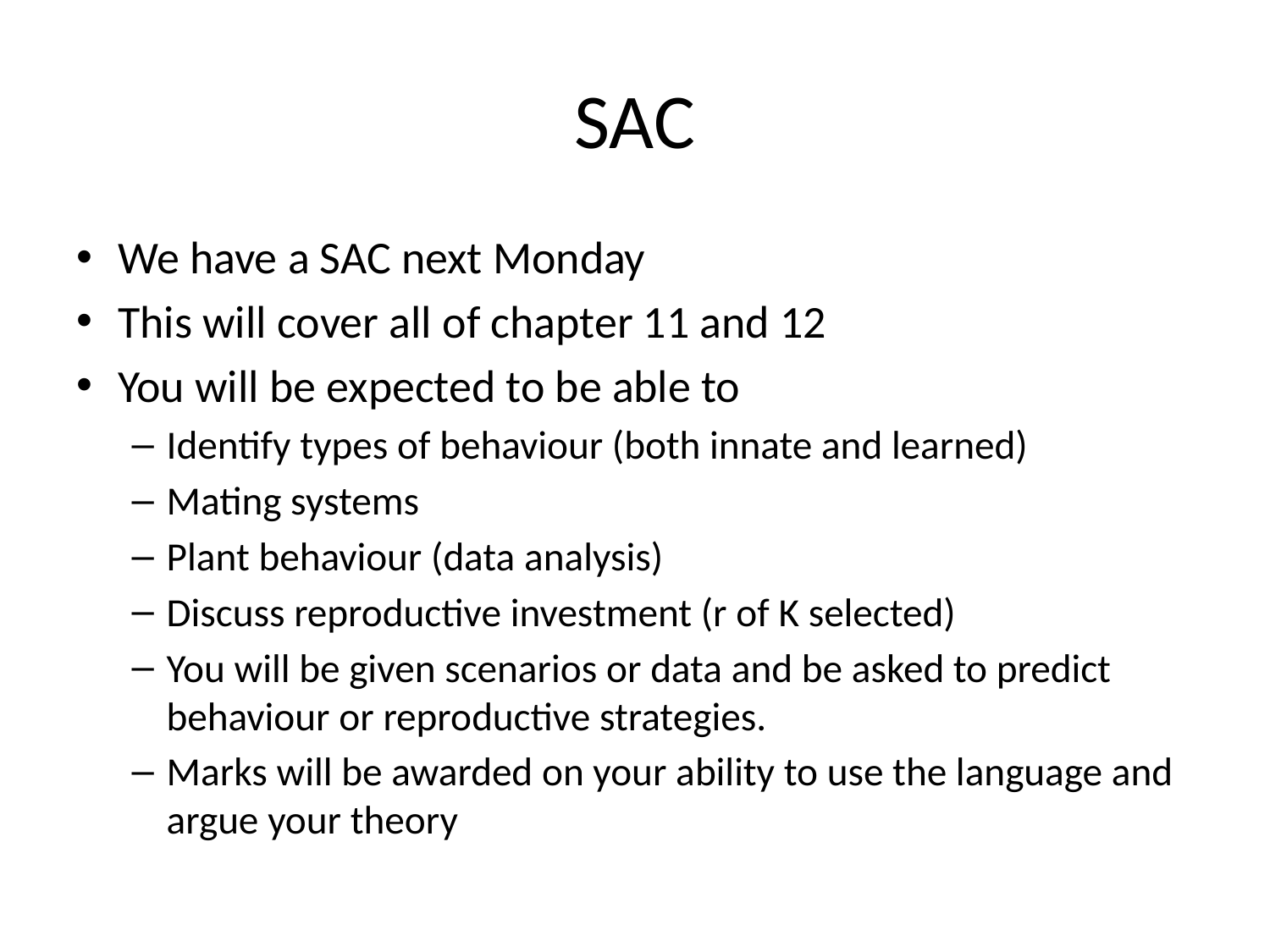

# SAC
We have a SAC next Monday
This will cover all of chapter 11 and 12
You will be expected to be able to
Identify types of behaviour (both innate and learned)
Mating systems
Plant behaviour (data analysis)
Discuss reproductive investment (r of K selected)
You will be given scenarios or data and be asked to predict behaviour or reproductive strategies.
Marks will be awarded on your ability to use the language and argue your theory